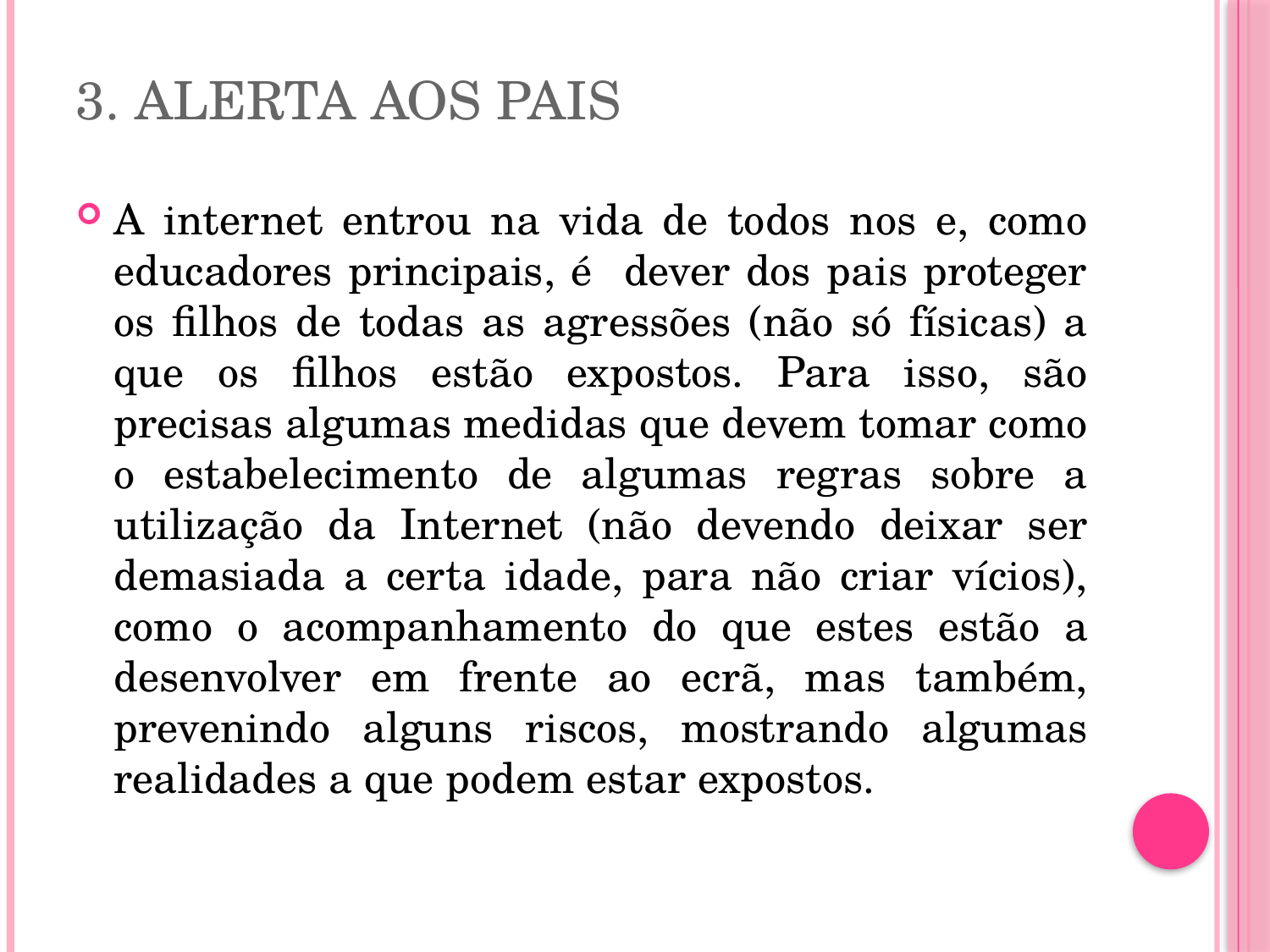

# 3. Alerta aos pais
A internet entrou na vida de todos nos e, como educadores principais, é  dever dos pais proteger os filhos de todas as agressões (não só físicas) a que os filhos estão expostos. Para isso, são precisas algumas medidas que devem tomar como o estabelecimento de algumas regras sobre a utilização da Internet (não devendo deixar ser demasiada a certa idade, para não criar vícios), como o acompanhamento do que estes estão a desenvolver em frente ao ecrã, mas também, prevenindo alguns riscos, mostrando algumas realidades a que podem estar expostos.